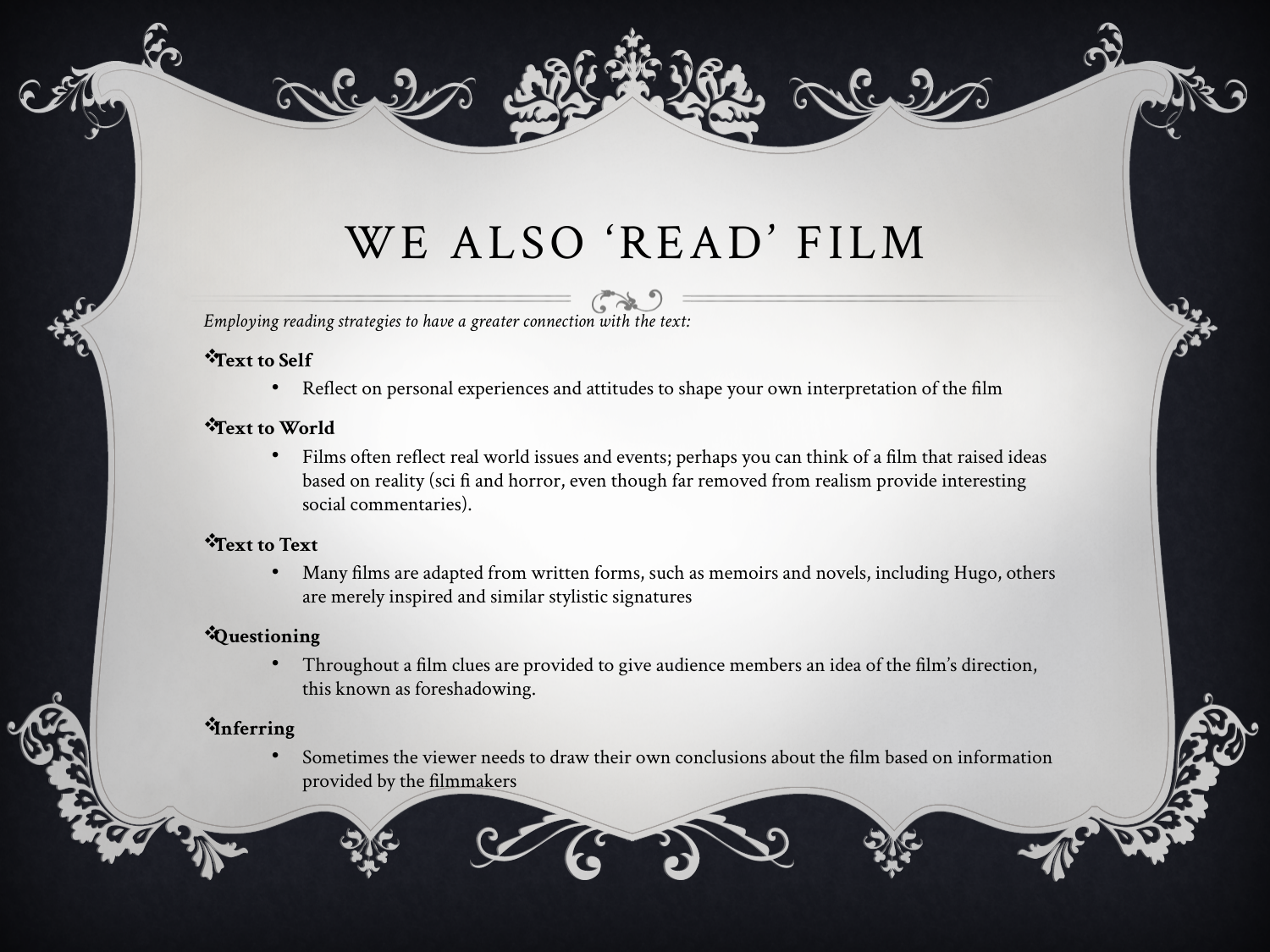

# WE ALSO ‘READ’ Film
Employing reading strategies to have a greater connection with the text:
Text to Self
Reflect on personal experiences and attitudes to shape your own interpretation of the film
Text to World
Films often reflect real world issues and events; perhaps you can think of a film that raised ideas based on reality (sci fi and horror, even though far removed from realism provide interesting social commentaries).
Text to Text
Many films are adapted from written forms, such as memoirs and novels, including Hugo, others are merely inspired and similar stylistic signatures
Questioning
Throughout a film clues are provided to give audience members an idea of the film’s direction, this known as foreshadowing.
Inferring
Sometimes the viewer needs to draw their own conclusions about the film based on information provided by the filmmakers